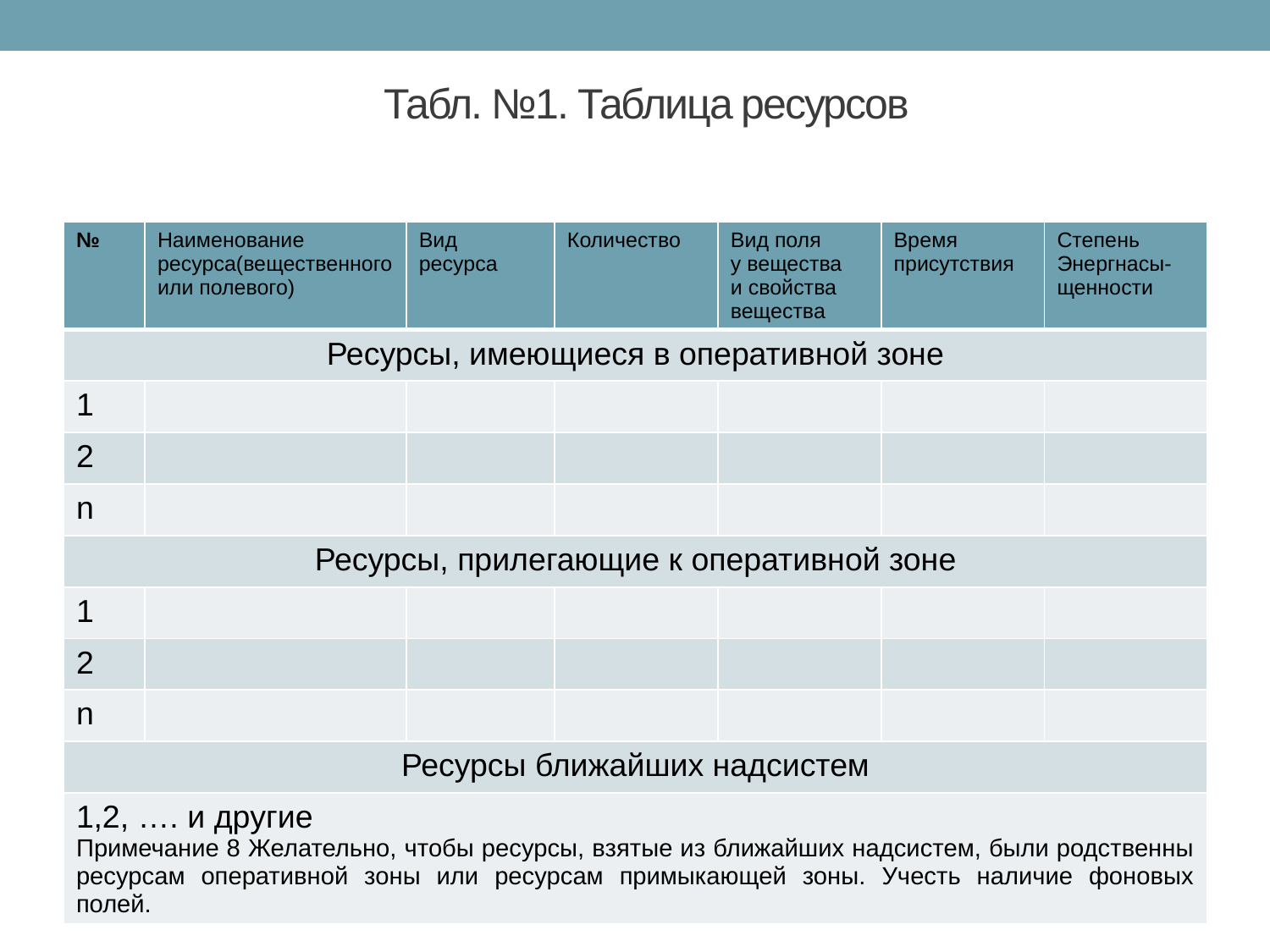

# Табл. №1. Таблица ресурсов
| № | Наименование ресурса(вещественного или полевого) | Вид ресурса | Количество | Вид поля у вещества и свойства вещества | Время присутствия | Степень Энергнасы-щенности |
| --- | --- | --- | --- | --- | --- | --- |
| Ресурсы, имеющиеся в оперативной зоне |  |  |  |  |  |  |
| 1 |  |  |  |  |  |  |
| 2 |  |  |  |  |  |  |
| n |  |  |  |  |  |  |
| Ресурсы, прилегающие к оперативной зоне |  |  |  |  |  |  |
| 1 |  |  |  |  |  |  |
| 2 |  |  |  |  |  |  |
| n |  |  |  |  |  |  |
| Ресурсы ближайших надсистем |  |  |  |  |  |  |
| 1,2, …. и другие Примечание 8 Желательно, чтобы ресурсы, взятые из ближайших надсистем, были родственны ресурсам оперативной зоны или ресурсам примыкающей зоны. Учесть наличие фоновых полей. |  |  |  |  |  |  |